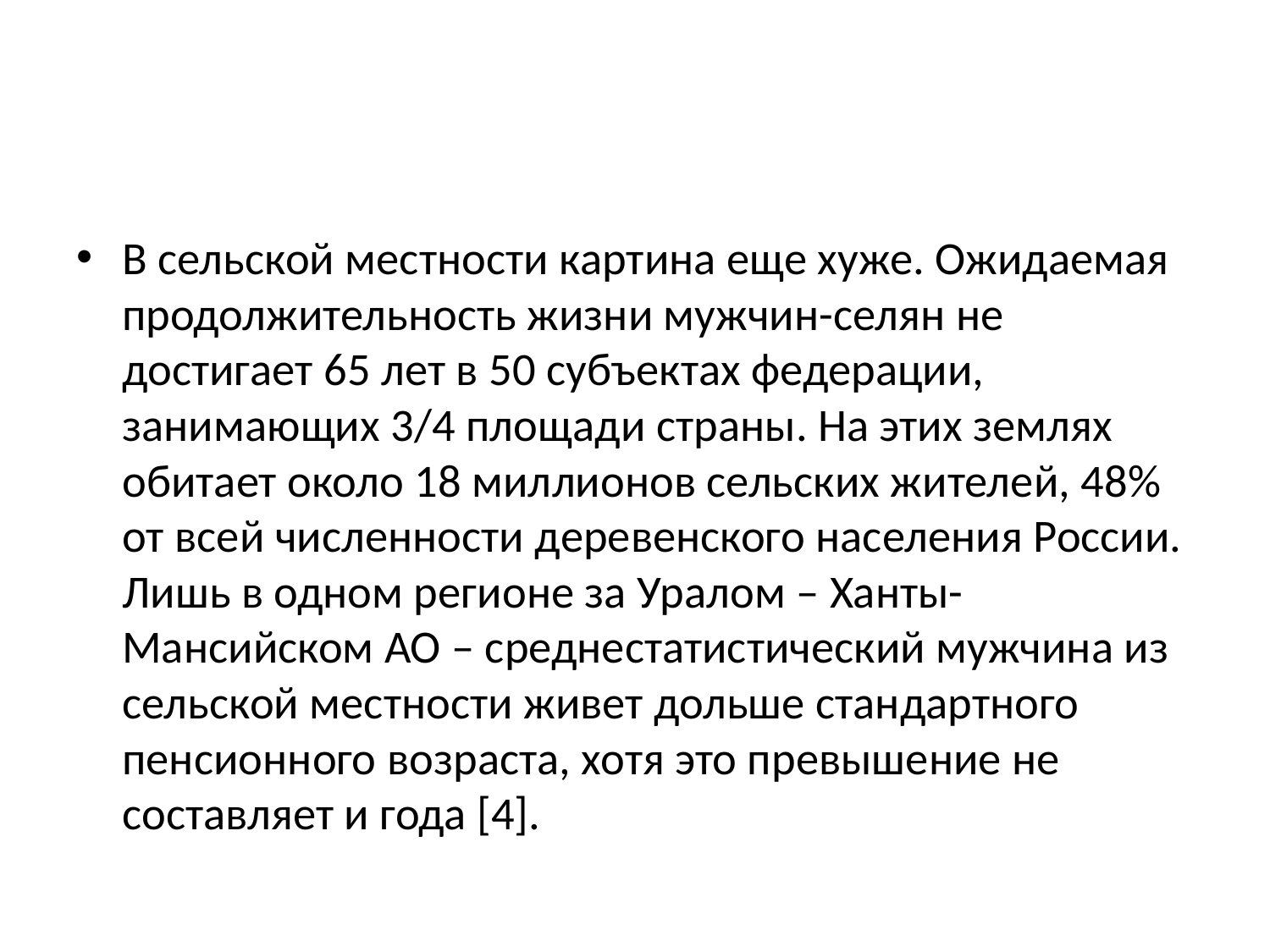

#
В сельской местности картина еще хуже. Ожидаемая продолжительность жизни мужчин-селян не достигает 65 лет в 50 субъектах федерации, занимающих 3/4 площади страны. На этих землях обитает около 18 миллионов сельских жителей, 48% от всей численности деревенского населения России. Лишь в одном регионе за Уралом – Ханты-Мансийском АО – среднестатистический мужчина из сельской местности живет дольше стандартного пенсионного возраста, хотя это превышение не составляет и года [4].